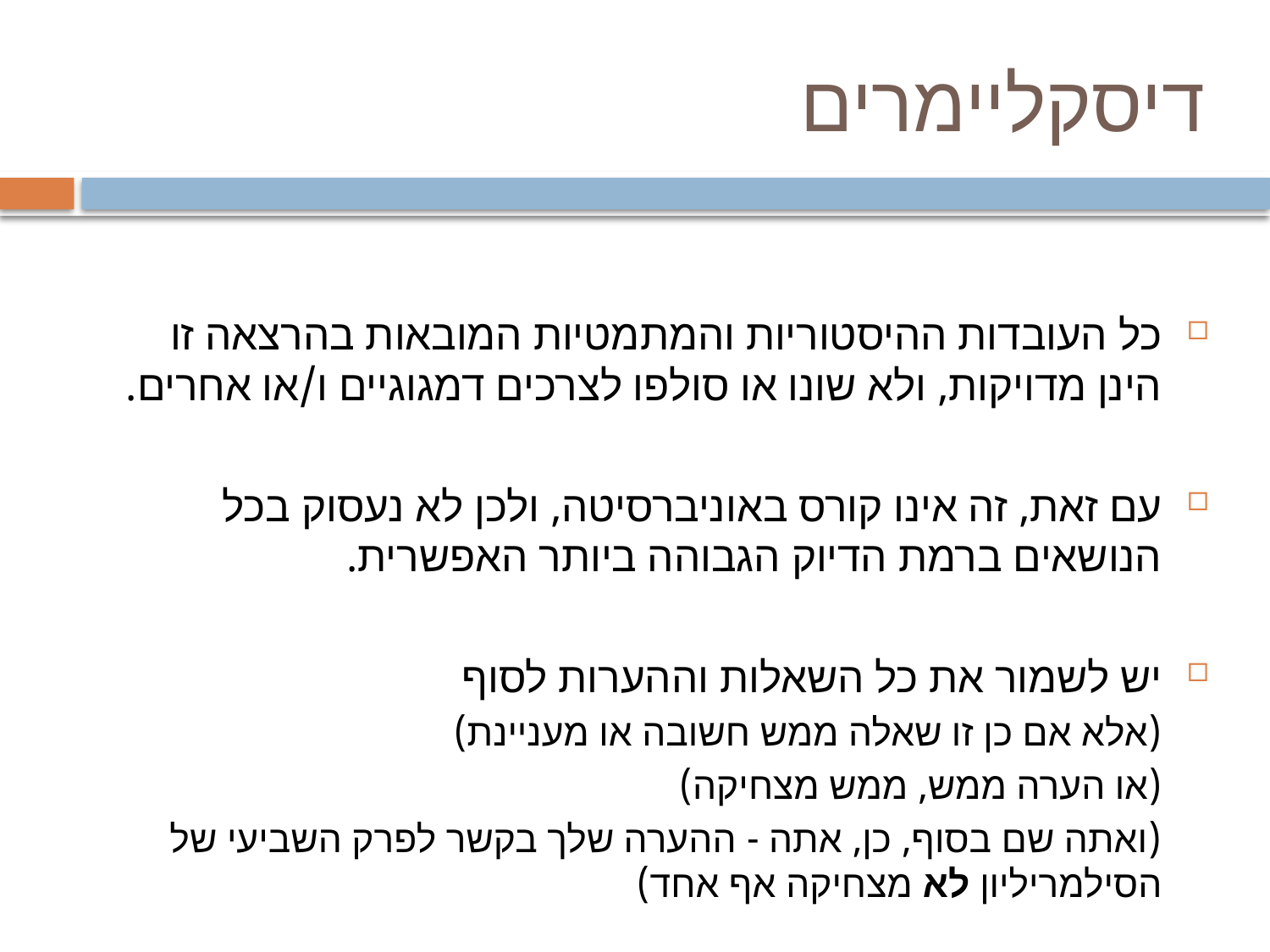

# דיסקליימרים

כל העובדות ההיסטוריות והמתמטיות המובאות בהרצאה זו הינן מדויקות, ולא שונו או סולפו לצרכים דמגוגיים ו/או אחרים.

עם זאת, זה אינו קורס באוניברסיטה, ולכן לא נעסוק בכל הנושאים ברמת הדיוק הגבוהה ביותר האפשרית.

יש לשמור את כל השאלות וההערות לסוף
(אלא אם כן זו שאלה ממש חשובה או מעניינת)
(או הערה ממש, ממש מצחיקה)
(ואתה שם בסוף, כן, אתה - ההערה שלך בקשר לפרק השביעי של הסילמריליון לא מצחיקה אף אחד)